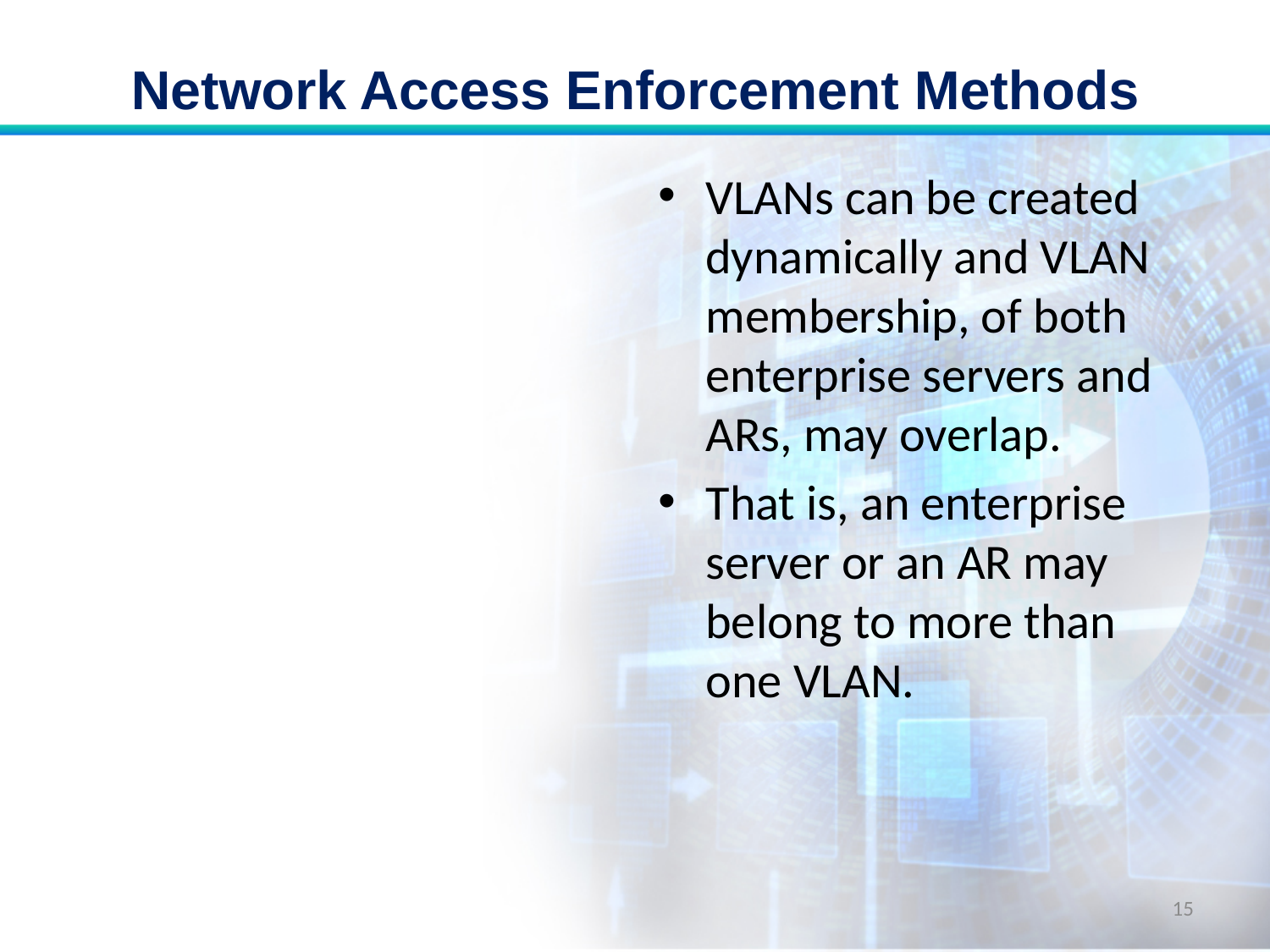

# Network Access Enforcement Methods
VLANs can be created dynamically and VLAN membership, of both enterprise servers and ARs, may overlap.
That is, an enterprise server or an AR may belong to more than one VLAN.
15